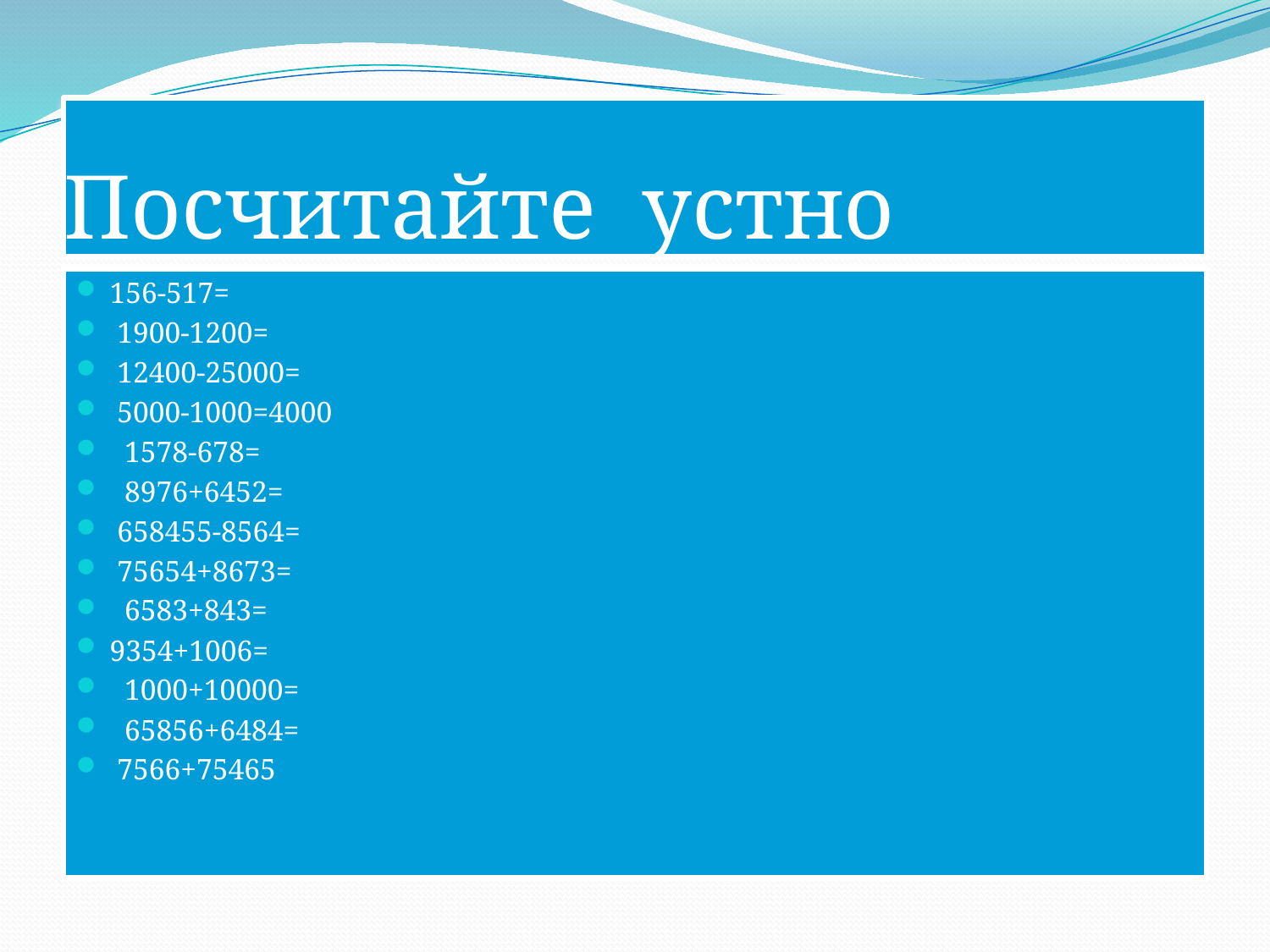

# Посчитайте  устно
156-517=
 1900-1200=
 12400-25000=
 5000-1000=4000
  1578-678=
  8976+6452=
 658455-8564=
 75654+8673=
  6583+843=
9354+1006=
  1000+10000=
  65856+6484=
 7566+75465